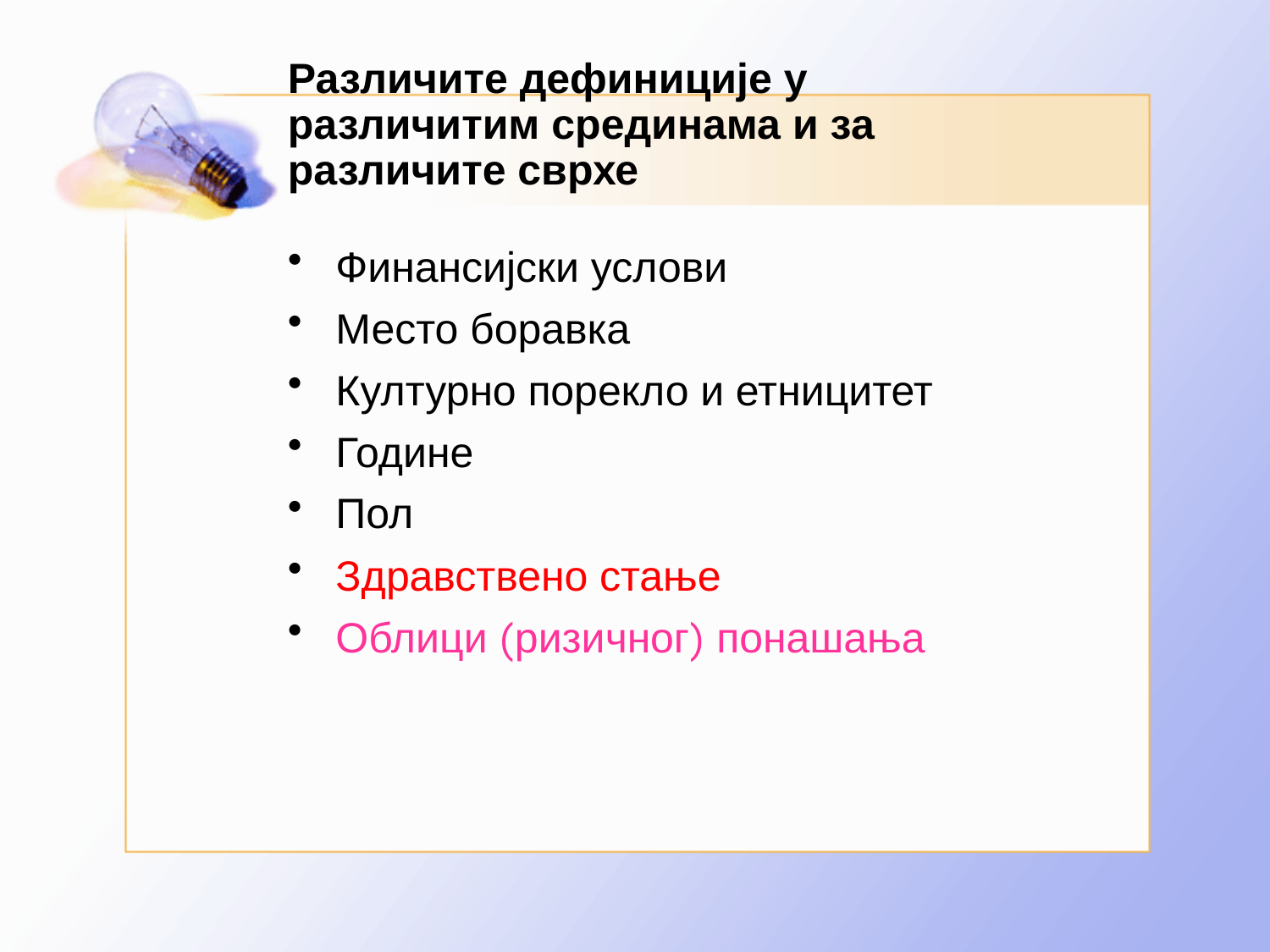

# Различите дефиниције у различитим срединама и за различите сврхе
Финансијски услови
Место боравка
Културно порекло и етницитет
Године
Пол
Здравствено стање
Облици (ризичног) понашања